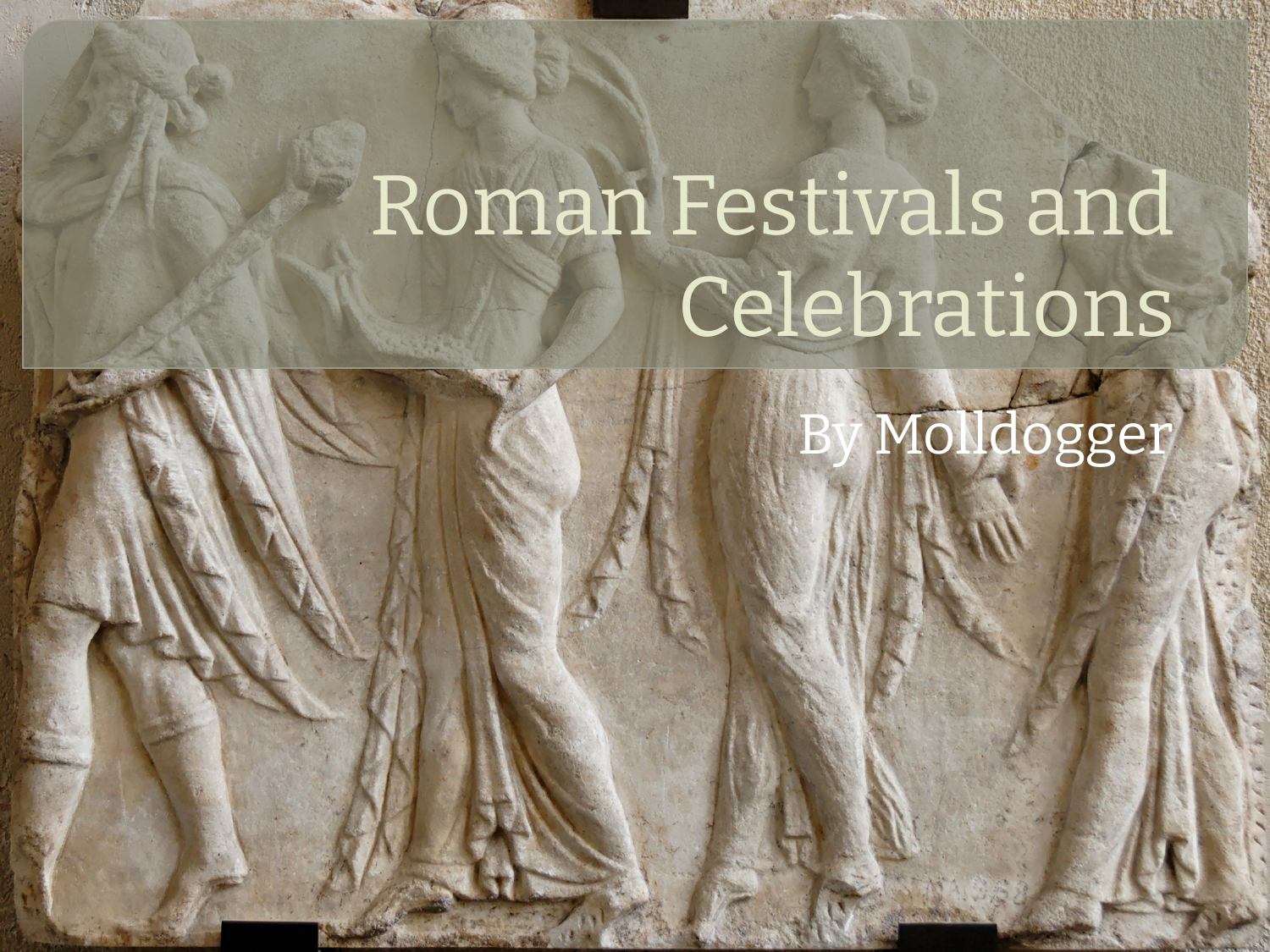

# Roman Festivals and Celebrations
By Molldogger